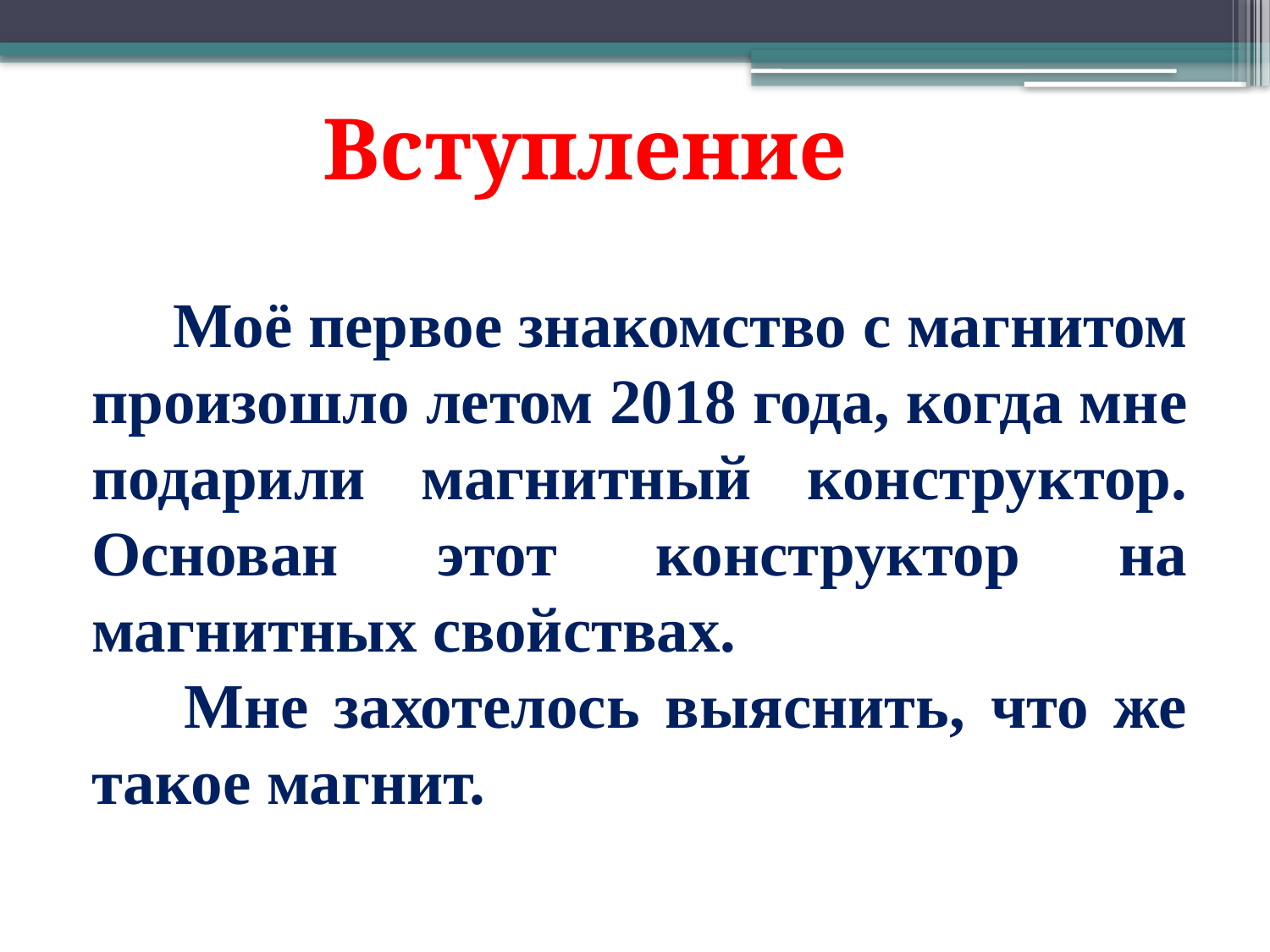

Вступление
      Моё первое знакомство с магнитом произошло летом 2018 года, когда мне подарили магнитный конструктор. Основан этот конструктор на магнитных свойствах.
    Мне захотелось выяснить, что же такое магнит.